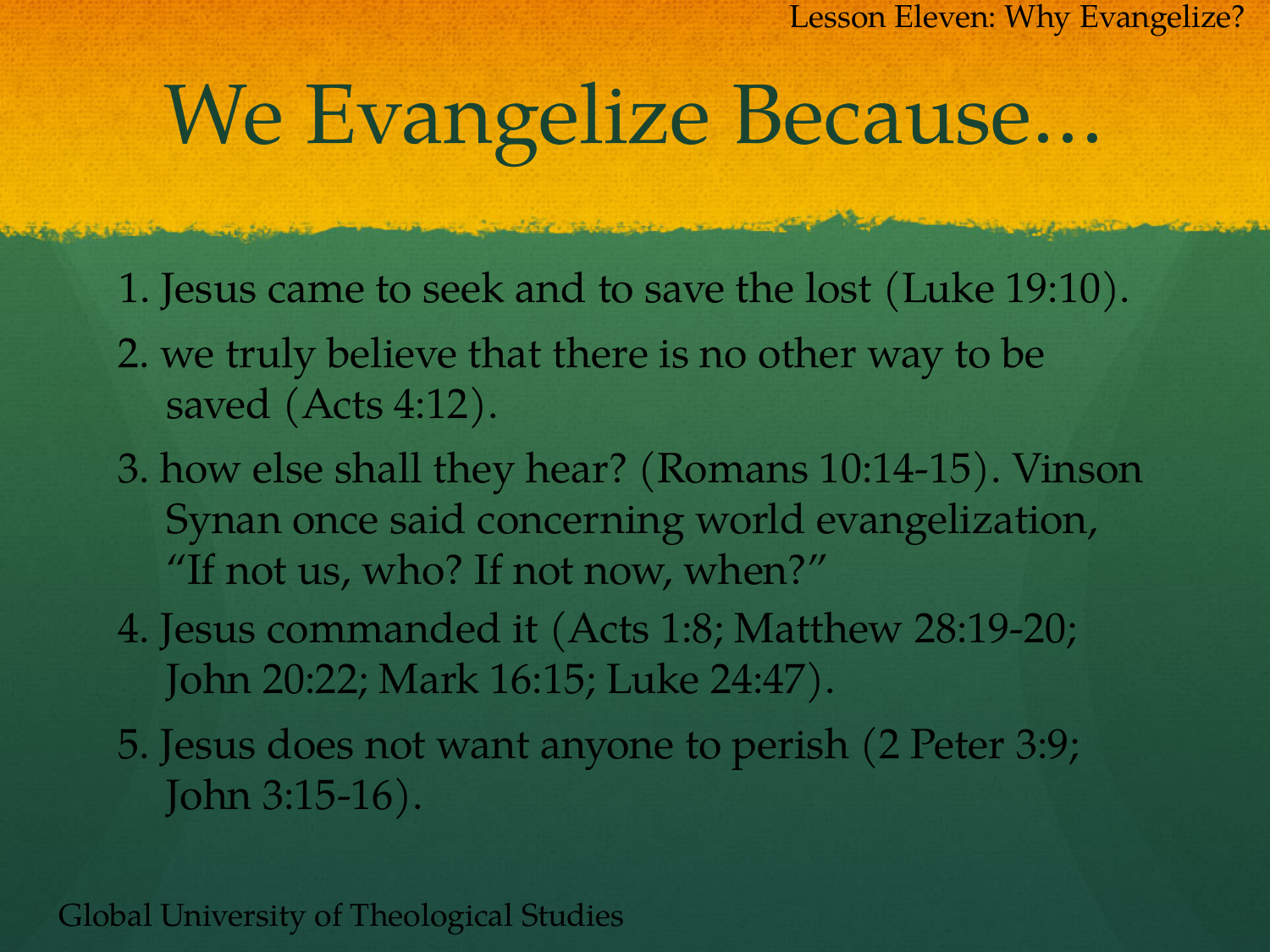

Lesson Eleven: Why Evangelize?

# We Evangelize Because…
1. Jesus came to seek and to save the lost (Luke 19:10).
2. we truly believe that there is no other way to be saved (Acts 4:12).
3. how else shall they hear? (Romans 10:14-15). Vinson Synan once said concerning world evangelization, “If not us, who? If not now, when?”
4. Jesus commanded it (Acts 1:8; Matthew 28:19-20; John 20:22; Mark 16:15; Luke 24:47).
5. Jesus does not want anyone to perish (2 Peter 3:9; John 3:15-16).

Global University of Theological Studies